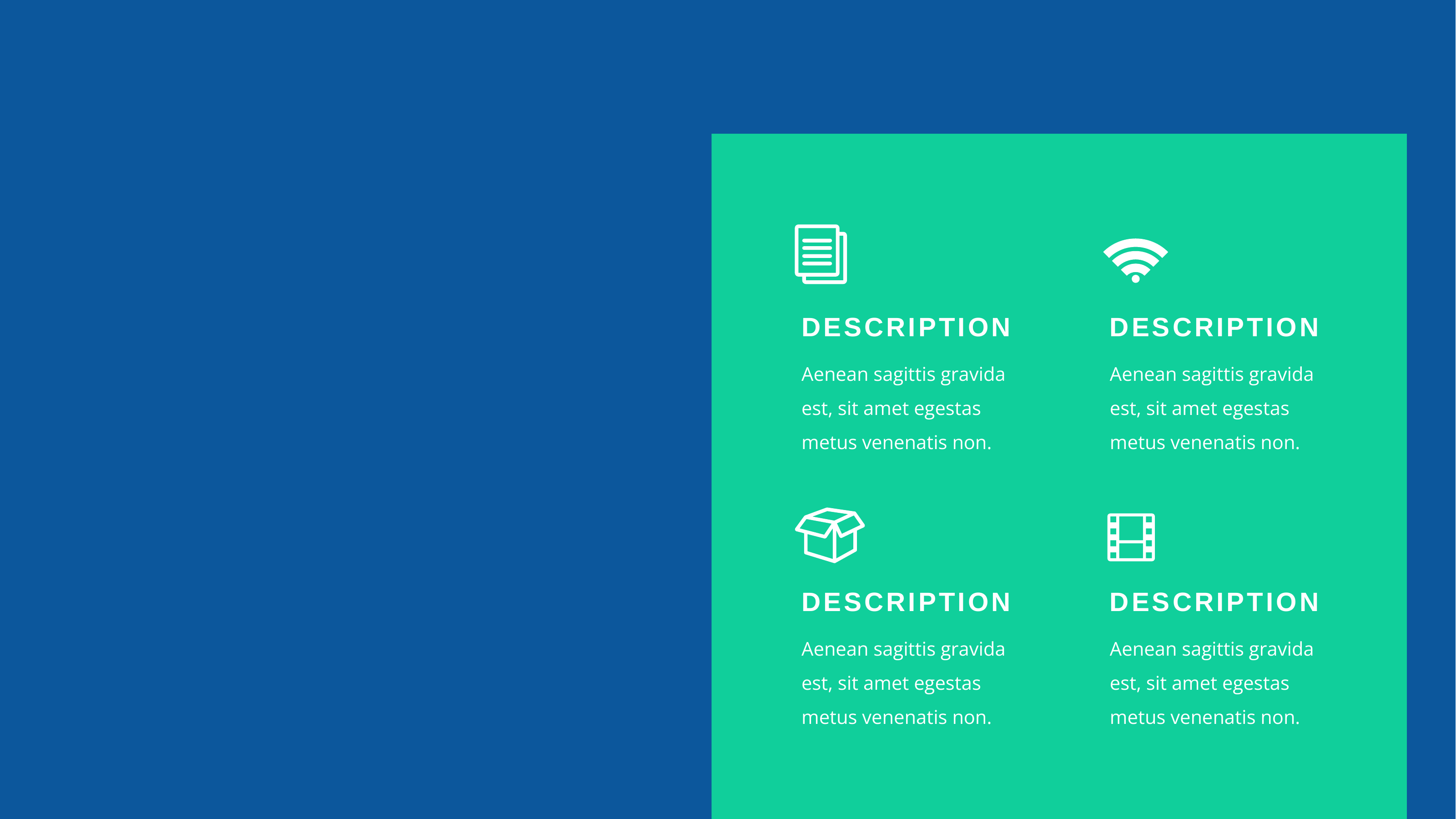

DESCRIPTION
DESCRIPTION
Aenean sagittis gravida est, sit amet egestas metus venenatis non.
Aenean sagittis gravida est, sit amet egestas metus venenatis non.

DESCRIPTION
DESCRIPTION
Aenean sagittis gravida est, sit amet egestas metus venenatis non.
Aenean sagittis gravida est, sit amet egestas metus venenatis non.